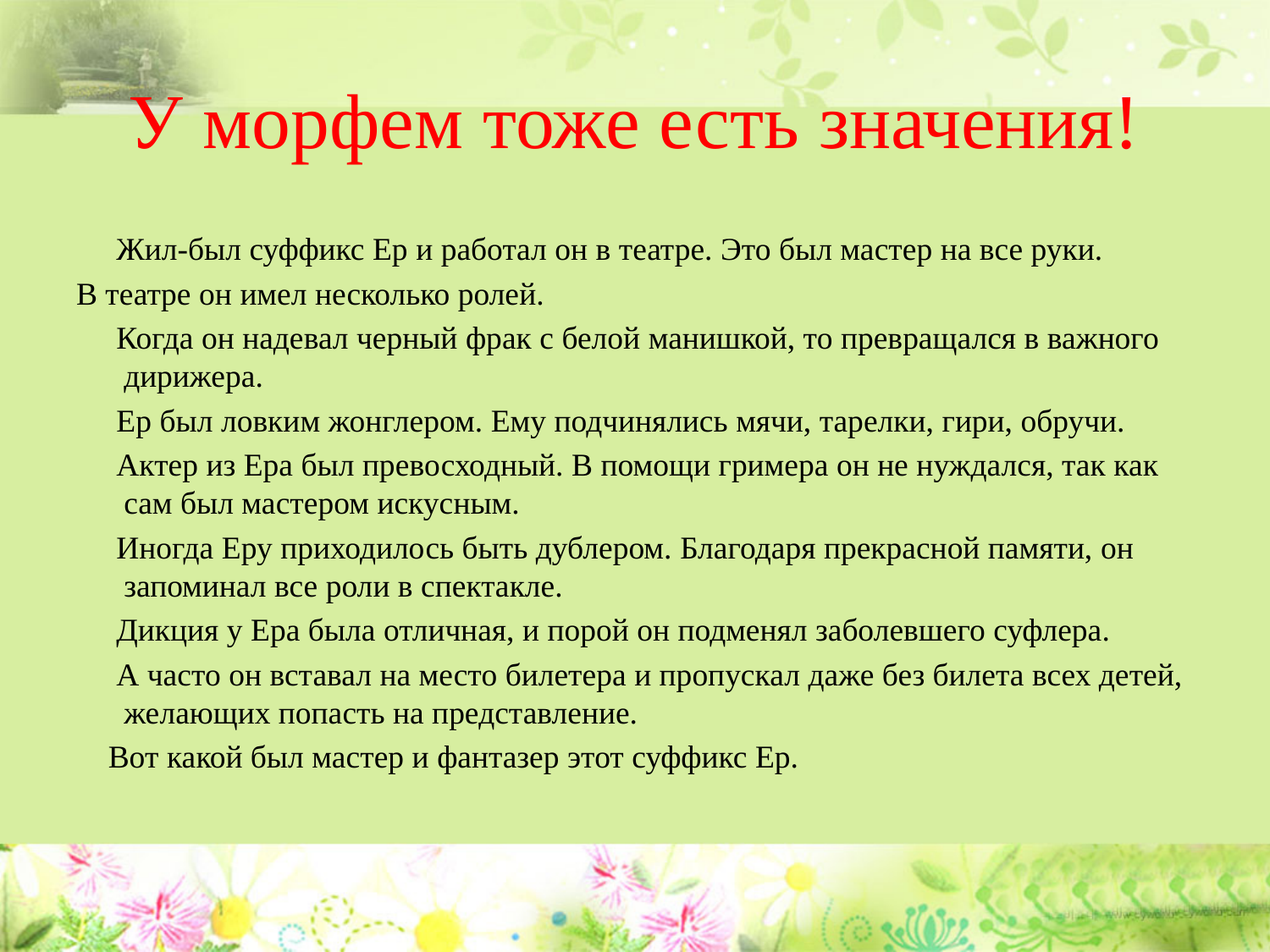

# У морфем тоже есть значения!
     Жил-был суффикс Ер и работал он в театре. Это был мастер на все руки.
В театре он имел несколько ролей.
     Когда он надевал черный фрак с белой манишкой, то превращался в важного дирижера.
     Ер был ловким жонглером. Ему подчинялись мячи, тарелки, гири, обручи.
     Актер из Ера был превосходный. В помощи гримера он не нуждался, так как сам был мастером искусным.
     Иногда Еру приходилось быть дублером. Благодаря прекрасной памяти, он запоминал все роли в спектакле.
     Дикция у Ера была отличная, и порой он подменял заболевшего суфлера.
     А часто он вставал на место билетера и пропускал даже без билета всех детей, желающих попасть на представление.
    Вот какой был мастер и фантазер этот суффикс Ер.